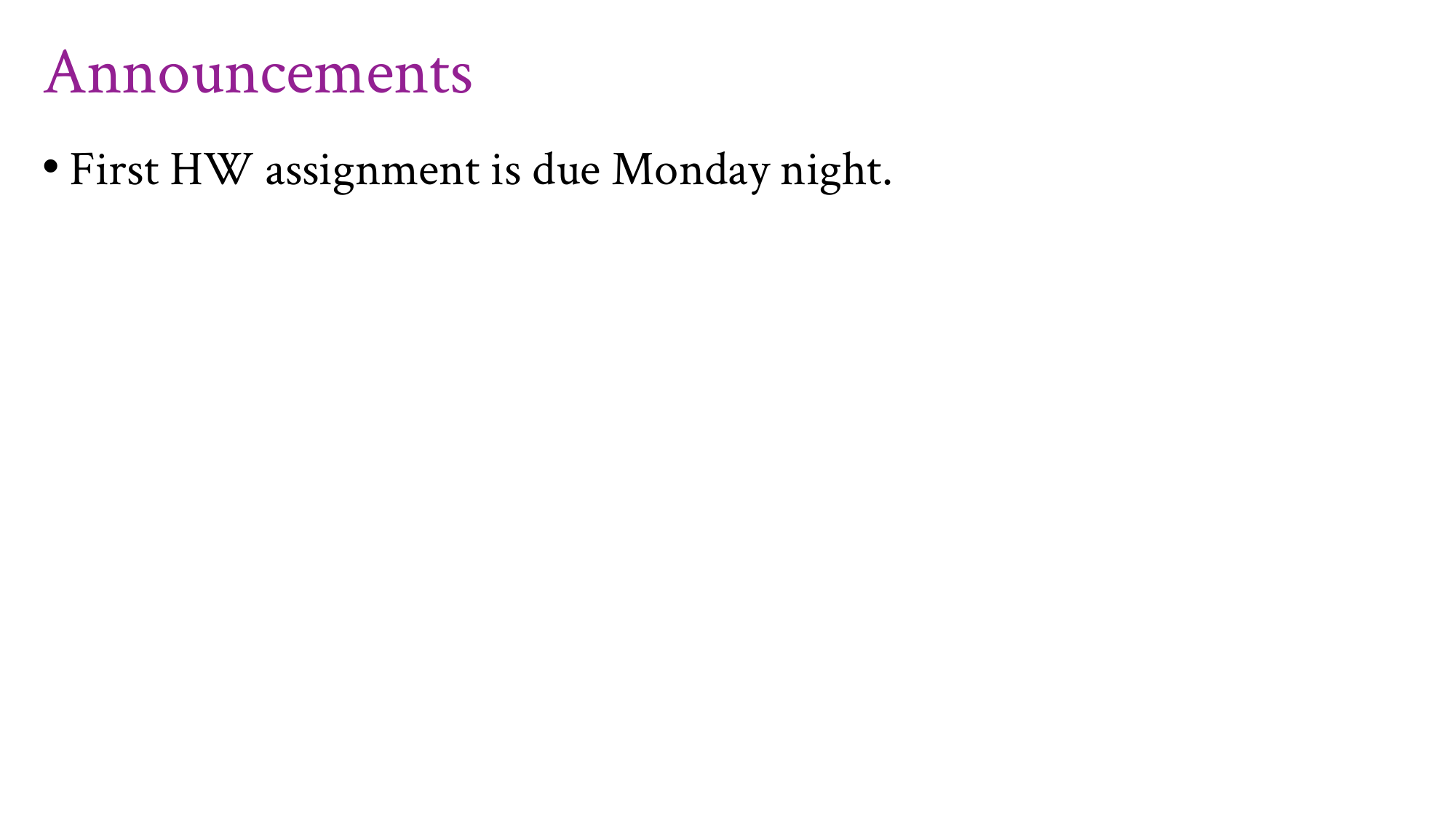

# Announcements
First HW assignment is due Monday night.